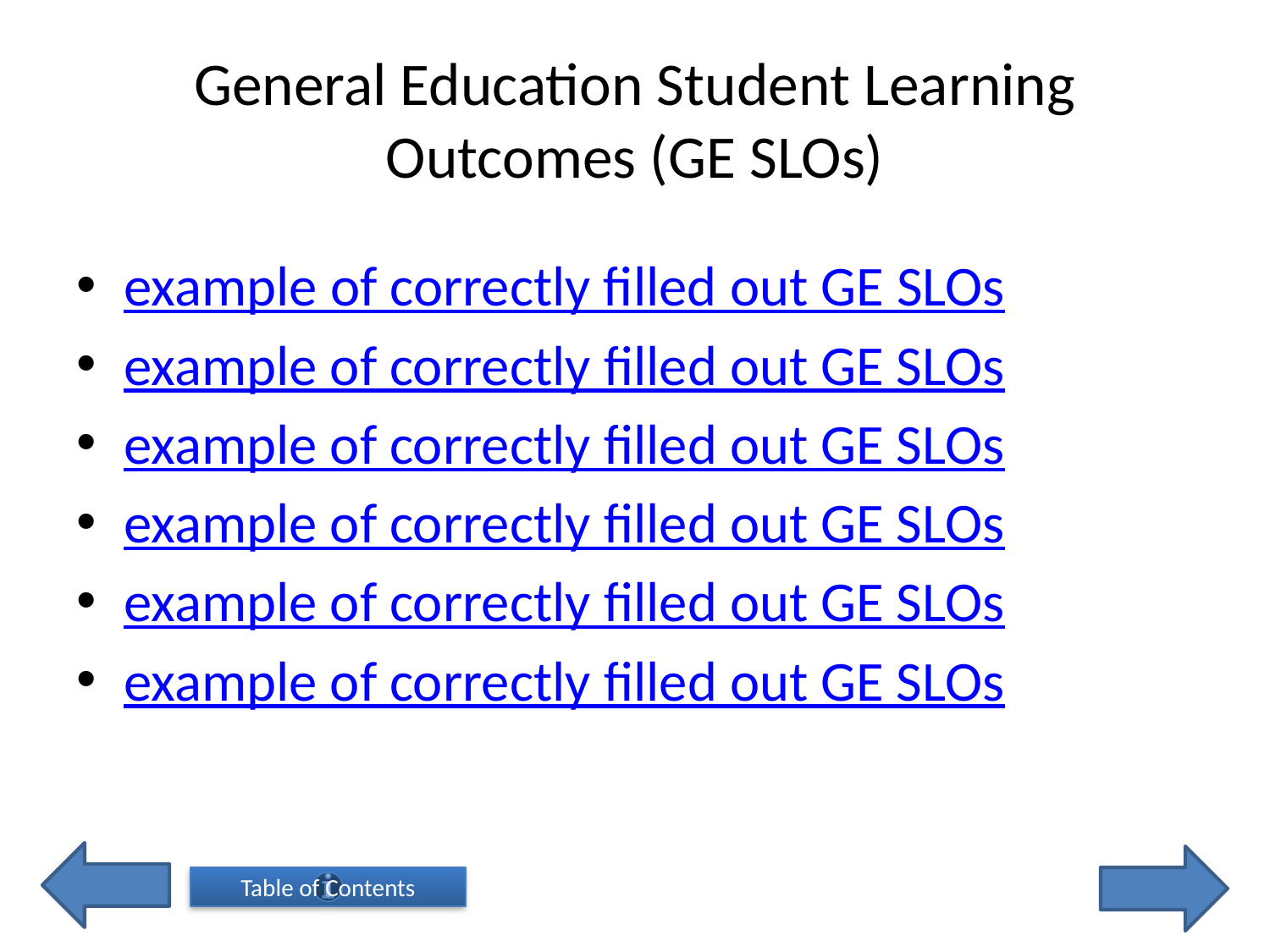

# General Education Student Learning Outcomes (GE SLOs)
example of correctly filled out GE SLOs
example of correctly filled out GE SLOs
example of correctly filled out GE SLOs
example of correctly filled out GE SLOs
example of correctly filled out GE SLOs
example of correctly filled out GE SLOs

Table of Contents